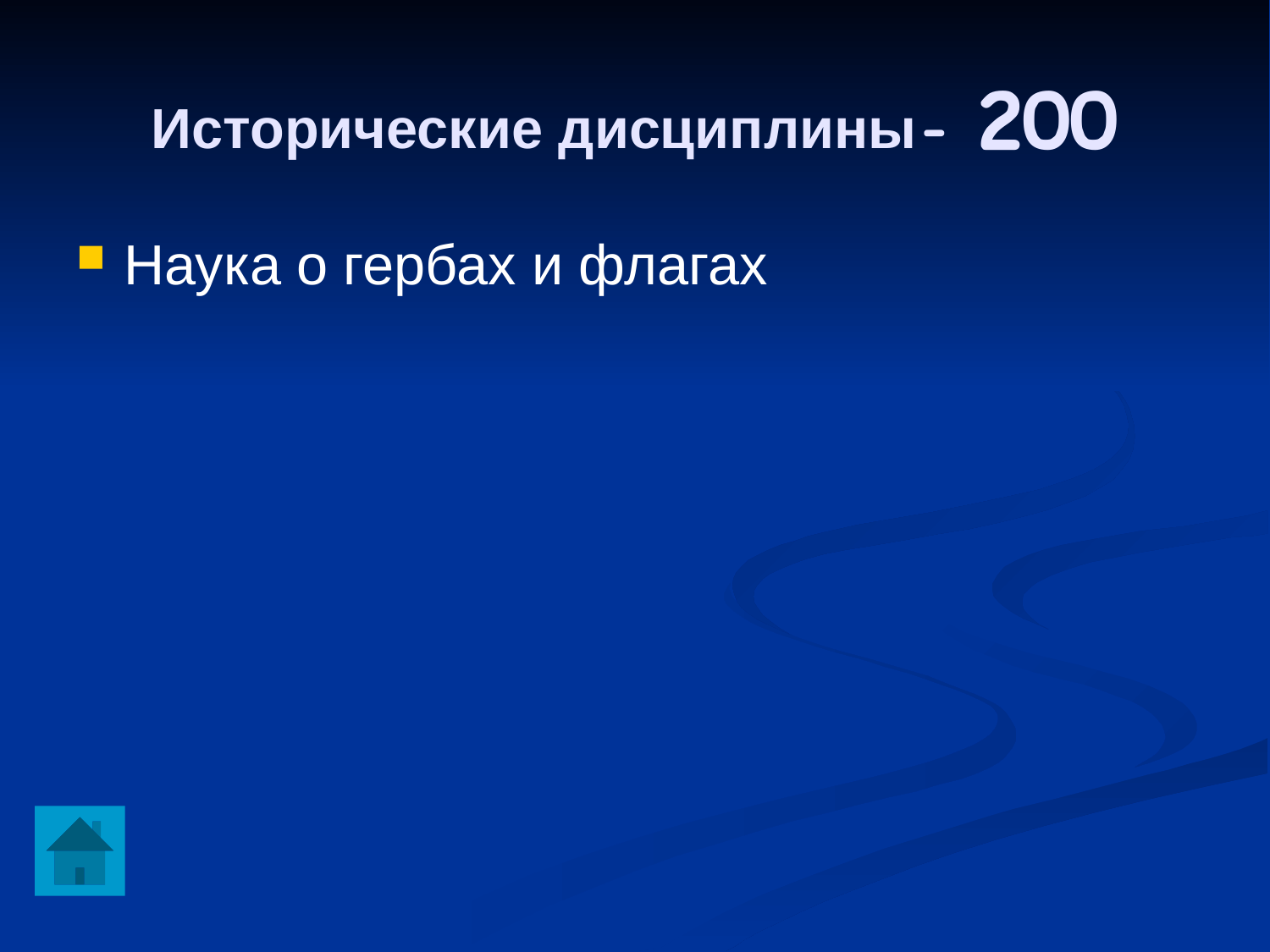

Исторические дисциплины- 200
Наука о гербах и флагах